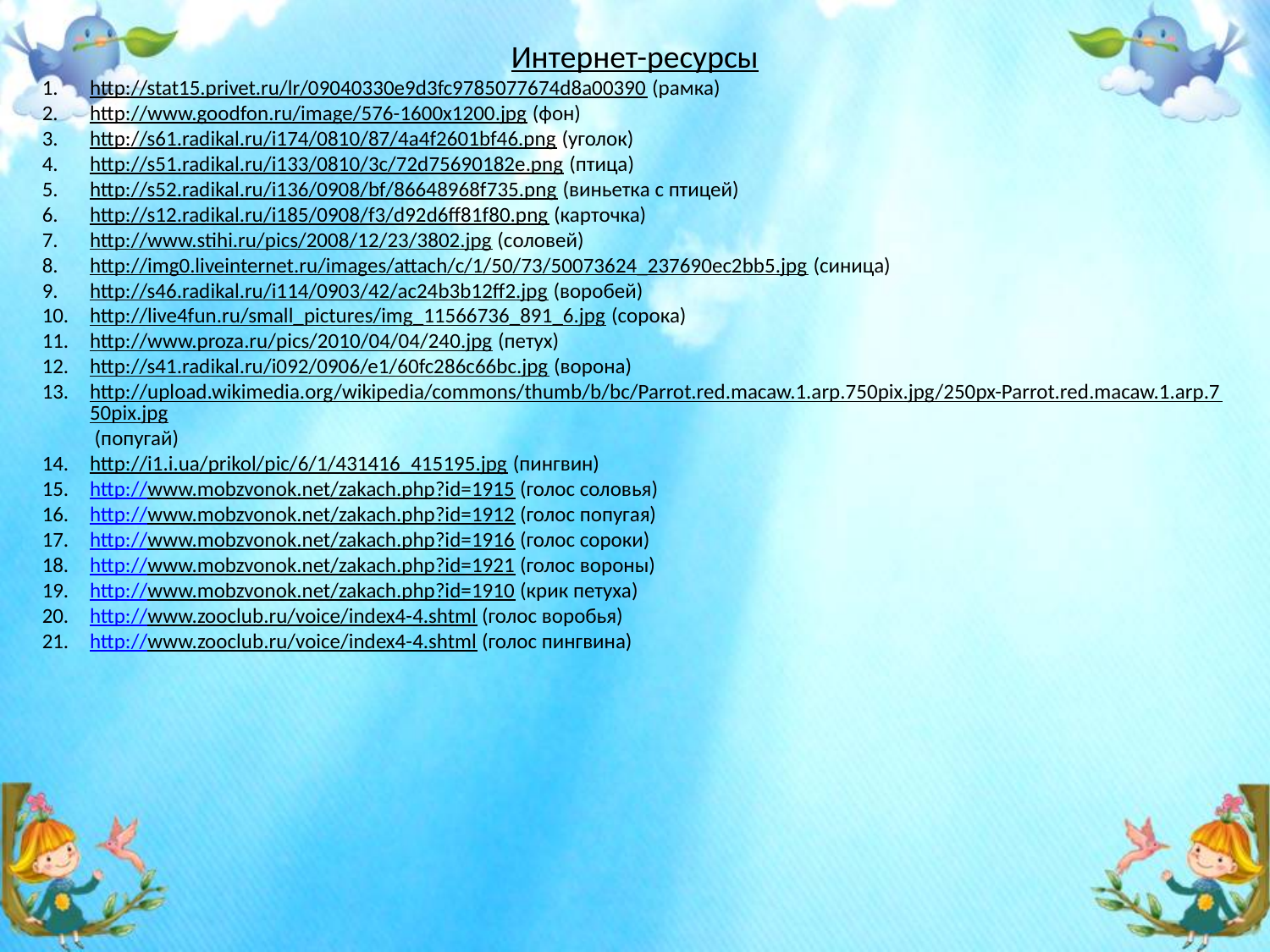

Интернет-ресурсы
http://stat15.privet.ru/lr/09040330e9d3fc9785077674d8a00390 (рамка)
http://www.goodfon.ru/image/576-1600x1200.jpg (фон)
http://s61.radikal.ru/i174/0810/87/4a4f2601bf46.png (уголок)
http://s51.radikal.ru/i133/0810/3c/72d75690182e.png (птица)
http://s52.radikal.ru/i136/0908/bf/86648968f735.png (виньетка с птицей)
http://s12.radikal.ru/i185/0908/f3/d92d6ff81f80.png (карточка)
http://www.stihi.ru/pics/2008/12/23/3802.jpg (соловей)
http://img0.liveinternet.ru/images/attach/c/1/50/73/50073624_237690ec2bb5.jpg (синица)
http://s46.radikal.ru/i114/0903/42/ac24b3b12ff2.jpg (воробей)
http://live4fun.ru/small_pictures/img_11566736_891_6.jpg (сорока)
http://www.proza.ru/pics/2010/04/04/240.jpg (петух)
http://s41.radikal.ru/i092/0906/e1/60fc286c66bc.jpg (ворона)
http://upload.wikimedia.org/wikipedia/commons/thumb/b/bc/Parrot.red.macaw.1.arp.750pix.jpg/250px-Parrot.red.macaw.1.arp.750pix.jpg (попугай)
http://i1.i.ua/prikol/pic/6/1/431416_415195.jpg (пингвин)
http://www.mobzvonok.net/zakach.php?id=1915 (голос соловья)
http://www.mobzvonok.net/zakach.php?id=1912 (голос попугая)
http://www.mobzvonok.net/zakach.php?id=1916 (голос сороки)
http://www.mobzvonok.net/zakach.php?id=1921 (голос вороны)
http://www.mobzvonok.net/zakach.php?id=1910 (крик петуха)
http://www.zooclub.ru/voice/index4-4.shtml (голос воробья)
http://www.zooclub.ru/voice/index4-4.shtml (голос пингвина)